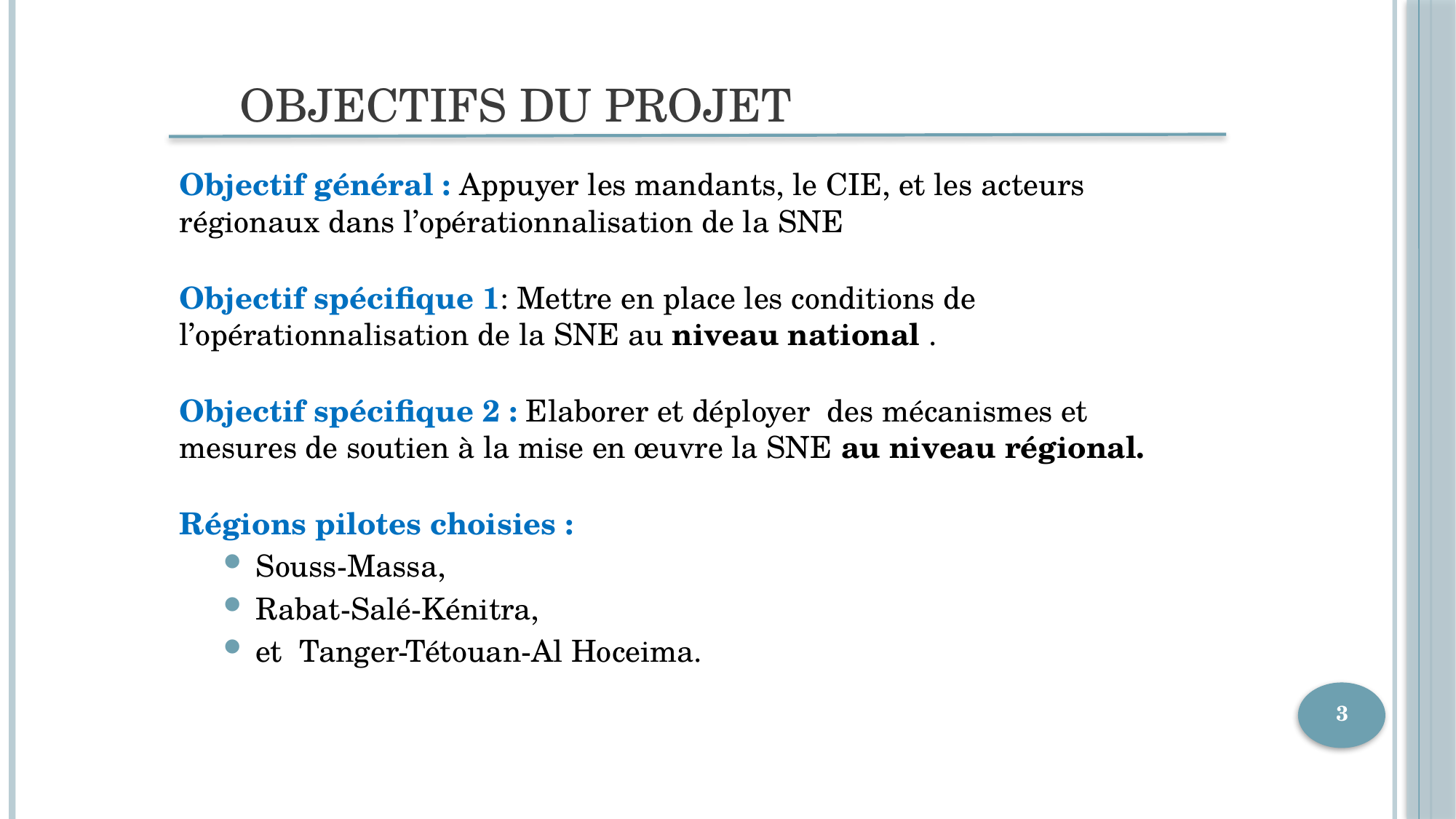

# Objectifs du projet
Objectif général : Appuyer les mandants, le CIE, et les acteurs régionaux dans l’opérationnalisation de la SNE

Objectif spécifique 1: Mettre en place les conditions de l’opérationnalisation de la SNE au niveau national .

Objectif spécifique 2 : Elaborer et déployer  des mécanismes et mesures de soutien à la mise en œuvre la SNE au niveau régional.

Régions pilotes choisies :
Souss-Massa,
Rabat-Salé-Kénitra,
et  Tanger-Tétouan-Al Hoceima.
3